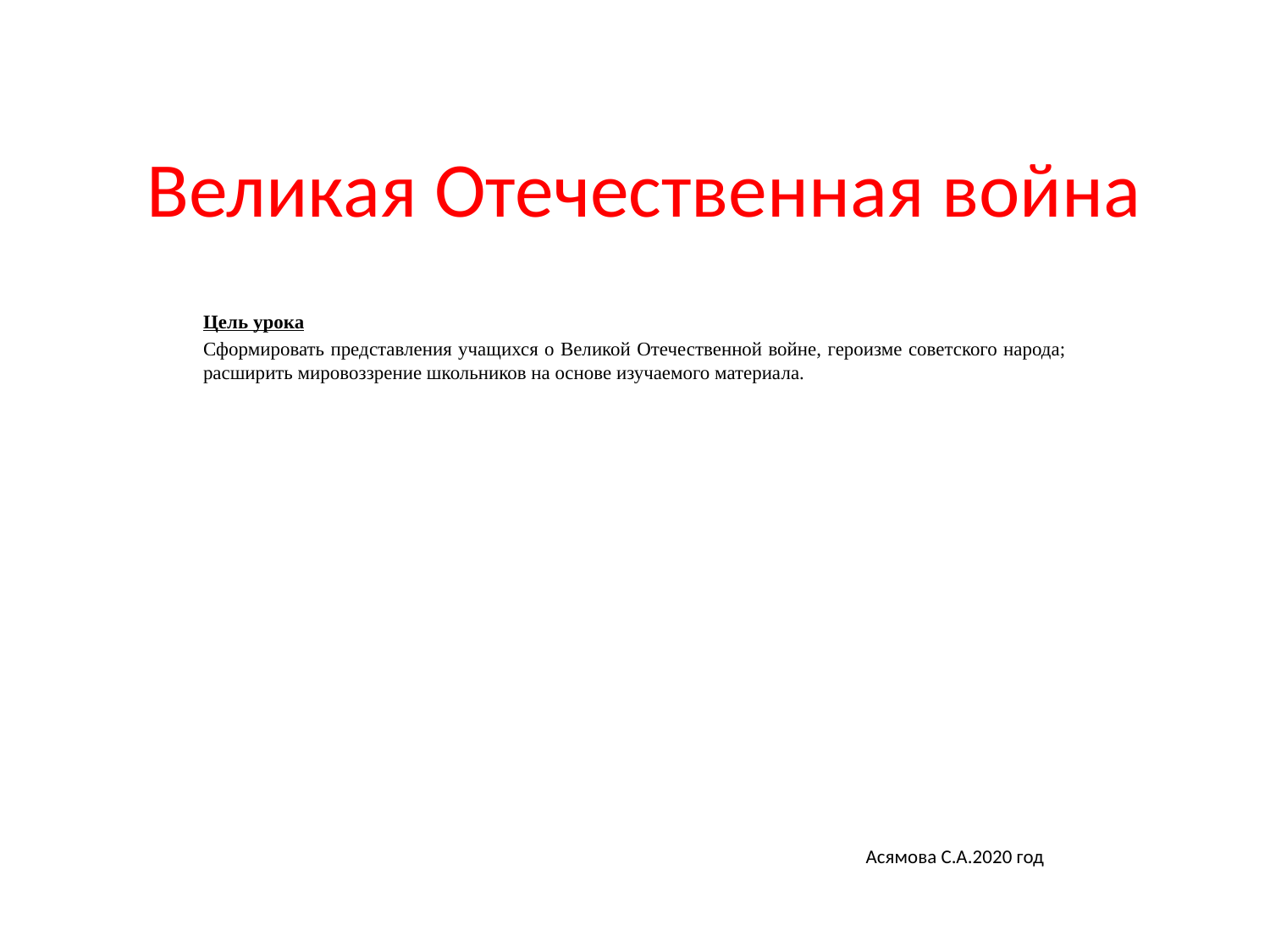

# Великая Отечественная война

Цель урока
Сформировать представления учащихся о Великой Отечественной войне, героизме советского народа; расширить мировоззрение школьников на основе изучаемого материала.

                                                                                                                                                Асямова С.А.2020 год